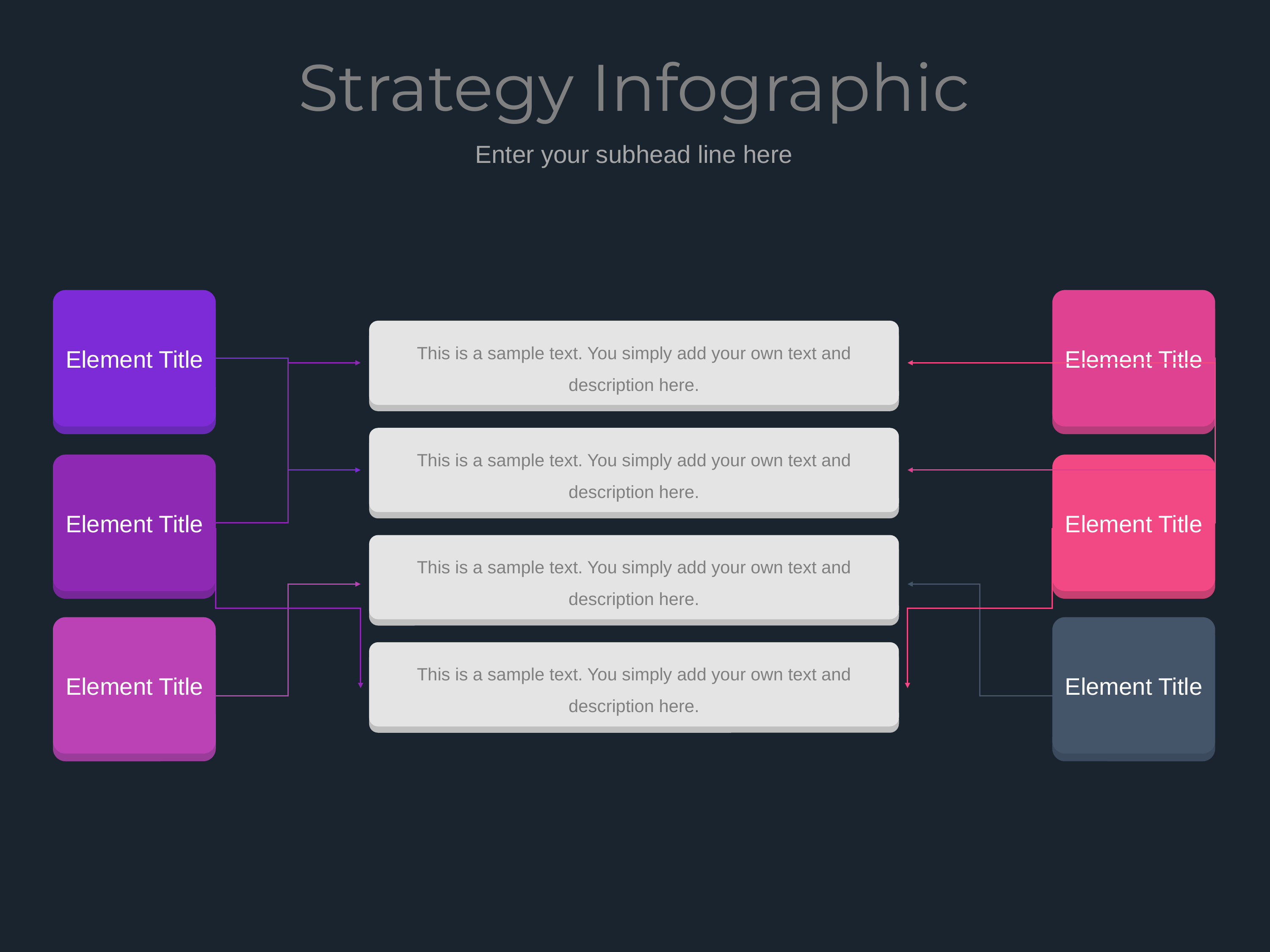

# Strategy Infographic
Enter your subhead line here
Element Title

Element Title

This is a sample text. You simply add your own text and description here.

This is a sample text. You simply add your own text and description here.

Element Title

Element Title

This is a sample text. You simply add your own text and description here.

Element Title

Element Title

This is a sample text. You simply add your own text and description here.